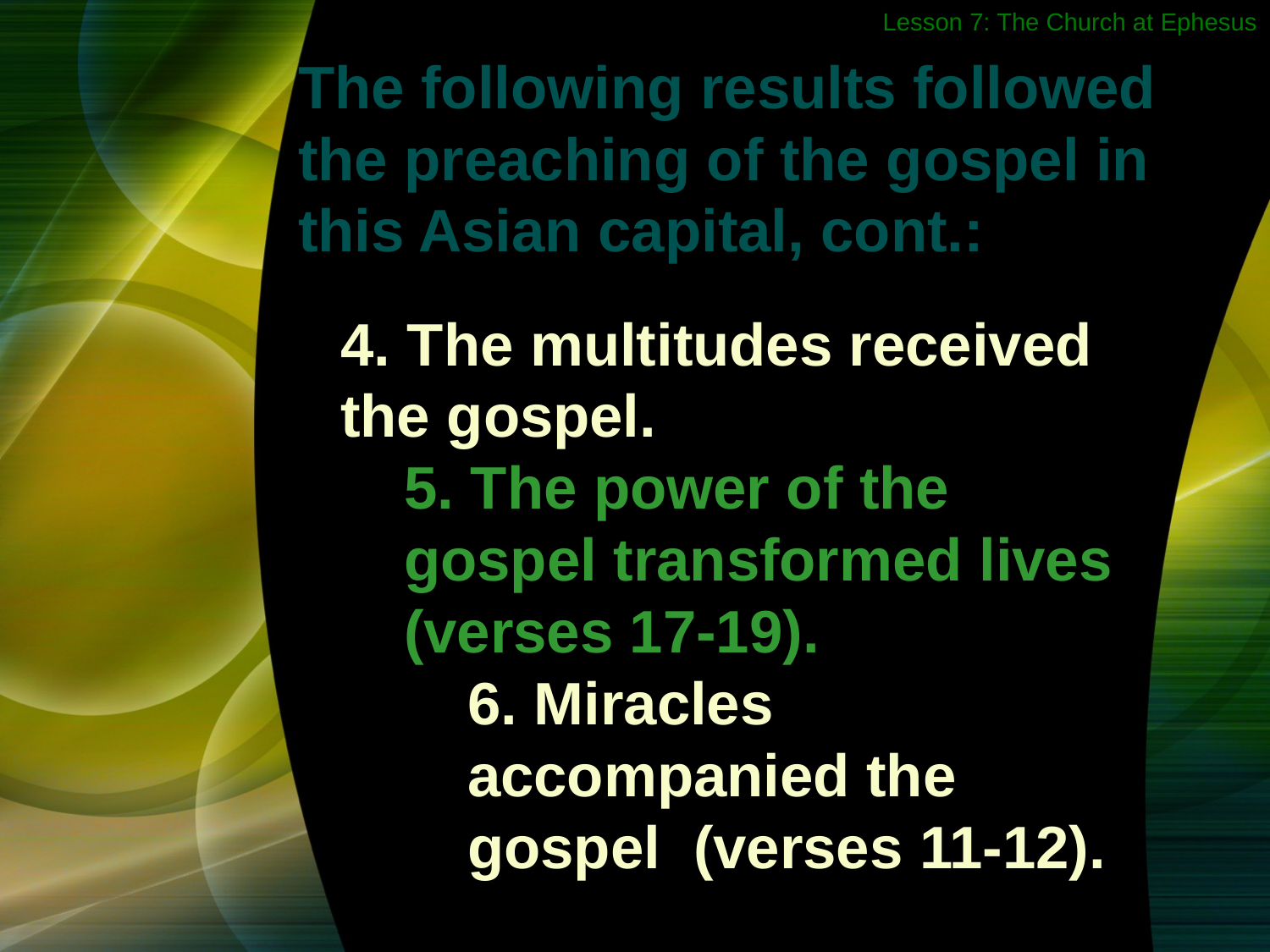

Lesson 7: The Church at Ephesus
The following results followed the preaching of the gospel in this Asian capital, cont.:
4. The multitudes received the gospel.
5. The power of the gospel transformed lives (verses 17-19).
6. Miracles accompanied the gospel  (verses 11-12).